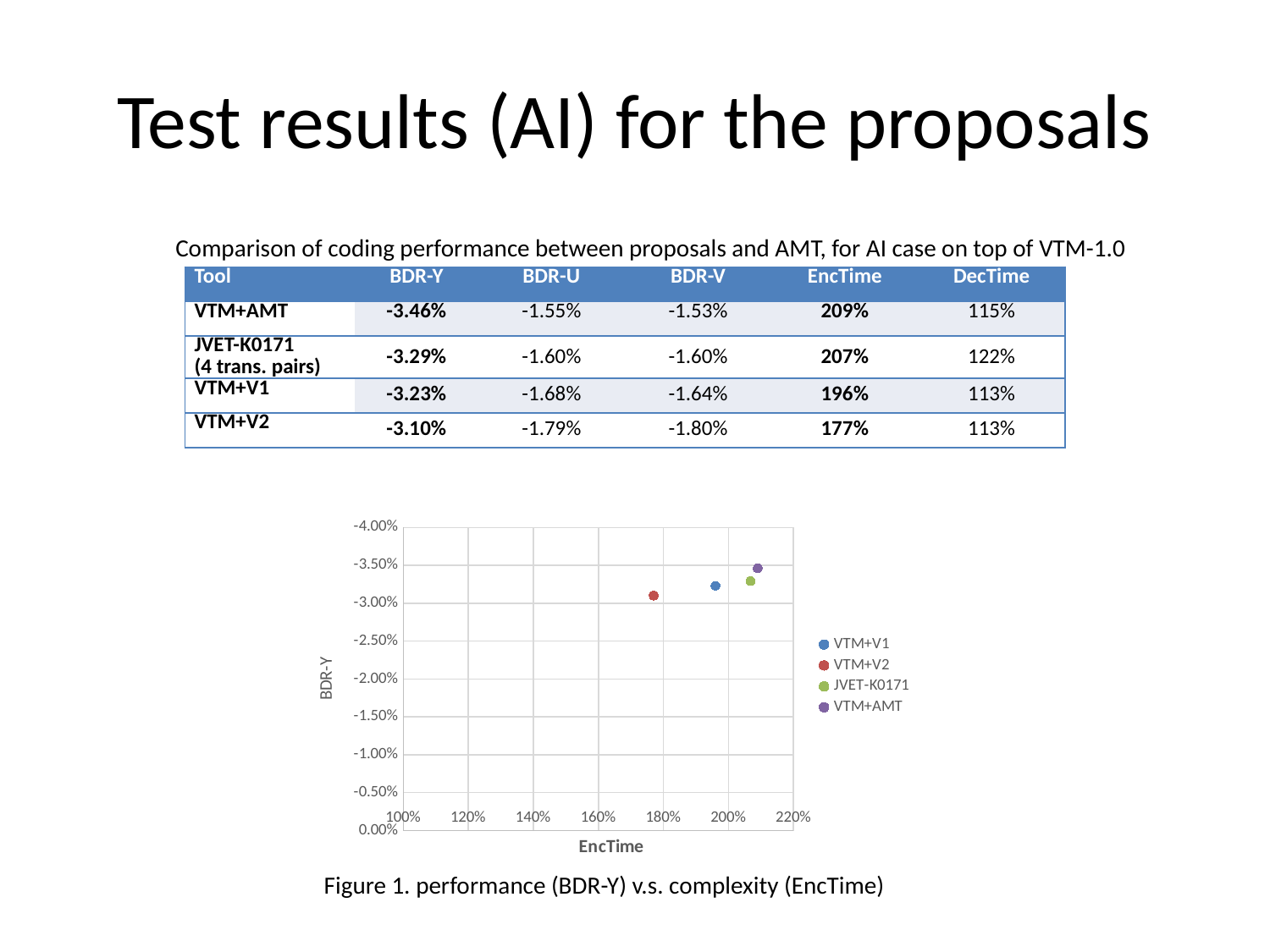

# Test results (AI) for the proposals
Comparison of coding performance between proposals and AMT, for AI case on top of VTM-1.0
| Tool | BDR-Y | BDR-U | BDR-V | EncTime | DecTime |
| --- | --- | --- | --- | --- | --- |
| VTM+AMT | -3.46% | -1.55% | -1.53% | 209% | 115% |
| JVET-K0171 (4 trans. pairs) | -3.29% | -1.60% | -1.60% | 207% | 122% |
| VTM+V1 | -3.23% | -1.68% | -1.64% | 196% | 113% |
| VTM+V2 | -3.10% | -1.79% | -1.80% | 177% | 113% |

### Chart

| Category | VTM+V1 | VTM+V2 | JVET-K0171 | VTM+AMT |
|---|---|---|---|---|
Figure 1. performance (BDR-Y) v.s. complexity (EncTime)